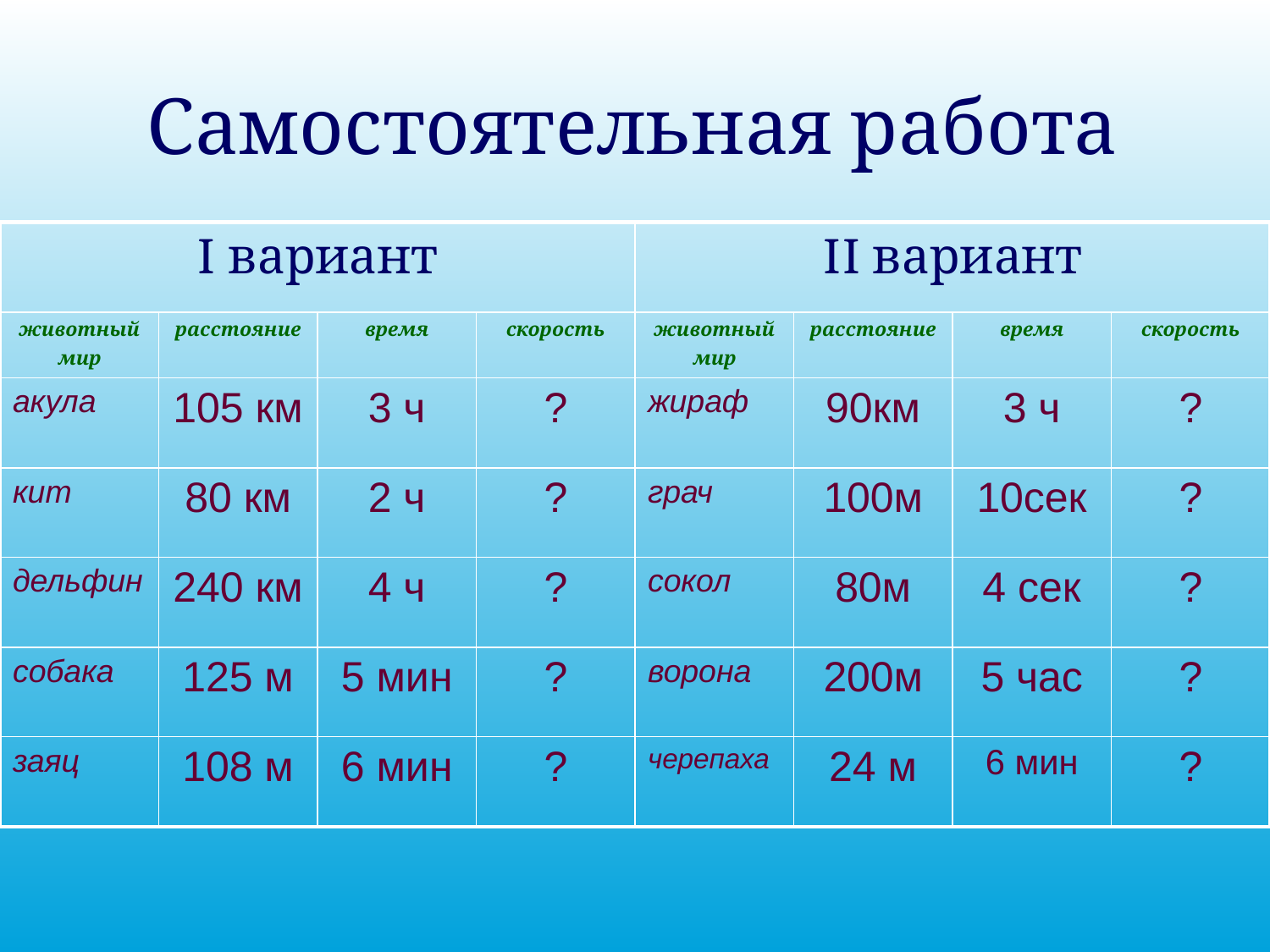

# Самостоятельная работа
| I вариант |  |  |  | II вариант |  |  |  |
| --- | --- | --- | --- | --- | --- | --- | --- |
| животный мир | расстояние | время | скорость | животный мир | расстояние | время | скорость |
| акула | 105 км | 3 ч | ? | жираф | 90км | 3 ч | ? |
| кит | 80 км | 2 ч | ? | грач | 100м | 10сек | ? |
| дельфин | 240 км | 4 ч | ? | сокол | 80м | 4 сек | ? |
| собака | 125 м | 5 мин | ? | ворона | 200м | 5 час | ? |
| заяц | 108 м | 6 мин | ? | черепаха | 24 м | 6 мин | ? |